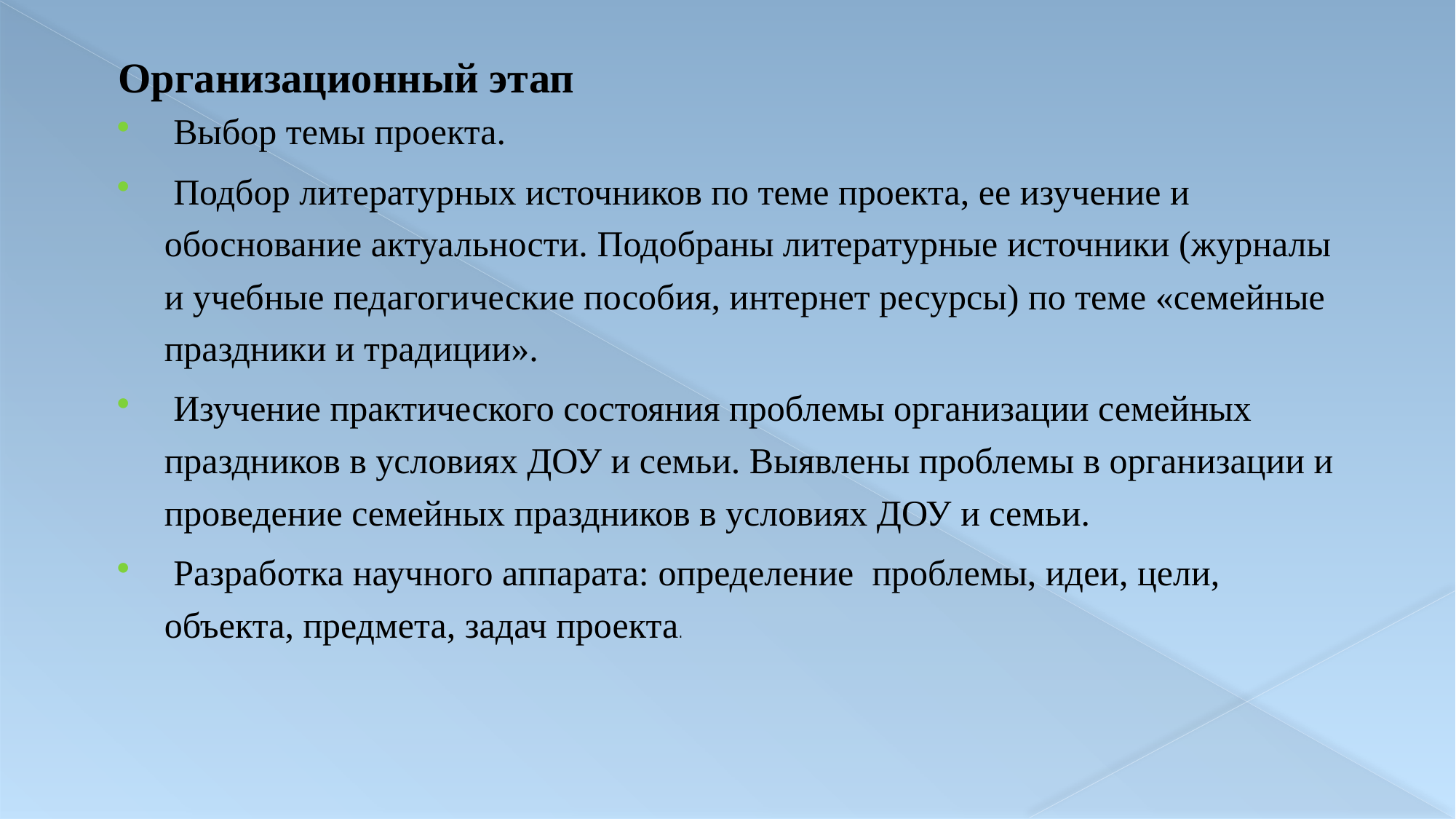

Организационный этап
 Выбор темы проекта.
 Подбор литературных источников по теме проекта, ее изучение и обоснование актуальности. Подобраны литературные источники (журналы и учебные педагогические пособия, интернет ресурсы) по теме «семейные  праздники и традиции».
 Изучение практического состояния проблемы организации семейных праздников в условиях ДОУ и семьи. Выявлены проблемы в организации и проведение семейных праздников в условиях ДОУ и семьи.
 Разработка научного аппарата: определение  проблемы, идеи, цели, объекта, предмета, задач проекта.